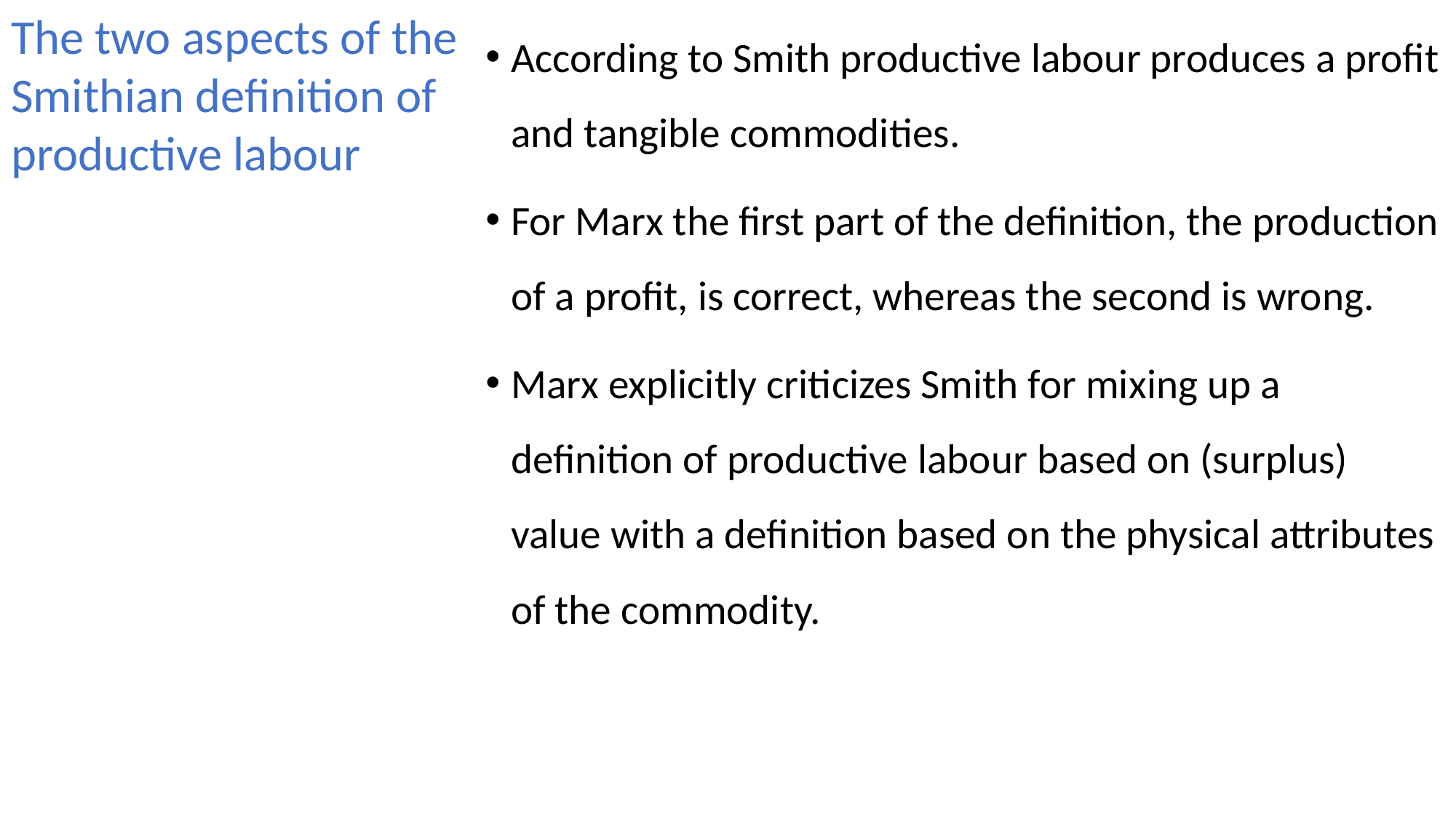

# The two aspects of the Smithian definition of productive labour
According to Smith productive labour produces a profit and tangible commodities.
For Marx the first part of the definition, the production of a profit, is correct, whereas the second is wrong.
Marx explicitly criticizes Smith for mixing up a definition of productive labour based on (surplus) value with a definition based on the physical attributes of the commodity.